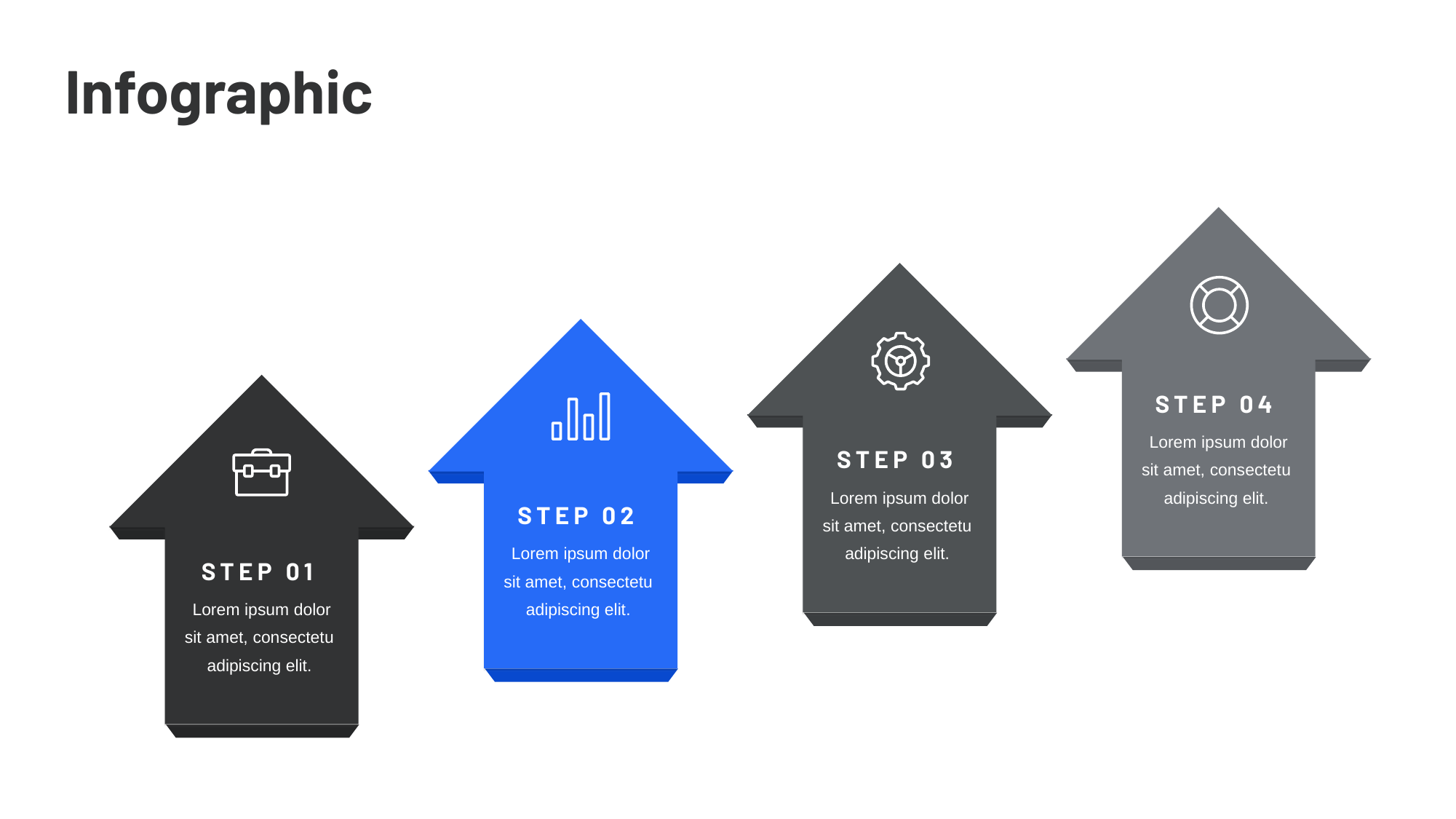

Infographic

STEP 04

Lorem ipsum dolor
sit amet, consectetu
adipiscing elit.
STEP 03

Lorem ipsum dolor
sit amet, consectetu
adipiscing elit.
STEP 02
Lorem ipsum dolor
sit amet, consectetu
adipiscing elit.
STEP 01
Lorem ipsum dolor
sit amet, consectetu
adipiscing elit.